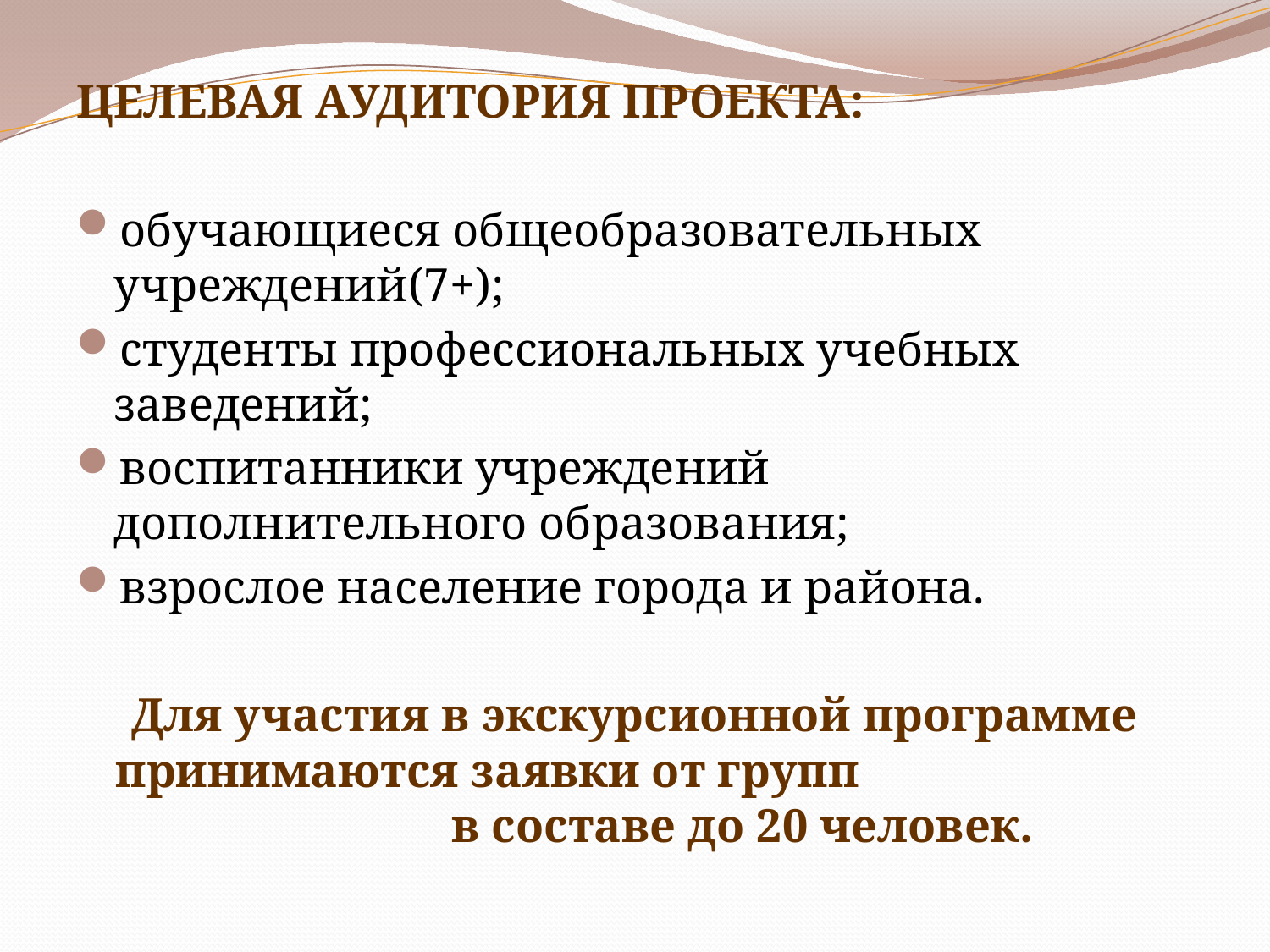

ЦЕЛЕВАЯ АУДИТОРИЯ ПРОЕКТА:

обучающиеся общеобразовательных учреждений(7+);
студенты профессиональных учебных заведений;
воспитанники учреждений дополнительного образования;
взрослое население города и района.

Для участия в экскурсионной программе принимаются заявки от групп                                             в составе до 20 человек.